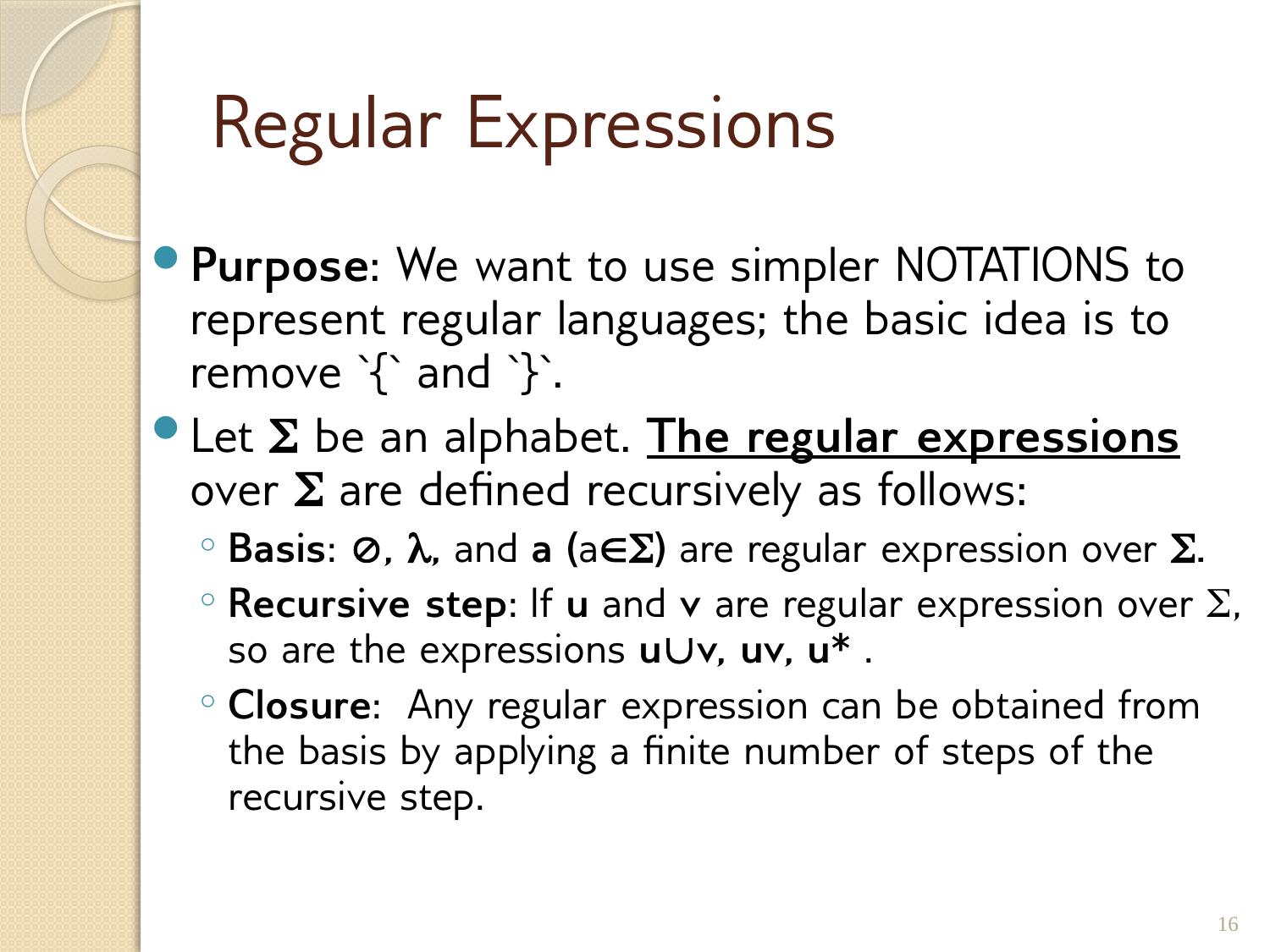

# Regular Expressions
Purpose: We want to use simpler NOTATIONS to represent regular languages; the basic idea is to remove `{` and `}`.
Let Σ be an alphabet. The regular expressions over Σ are defined recursively as follows:
Basis: ∅, λ, and a (a∈Σ) are regular expression over Σ.
Recursive step: If u and v are regular expression over Σ, so are the expressions u∪v, uv, u* .
Closure:  Any regular expression can be obtained from the basis by applying a finite number of steps of the recursive step.
16